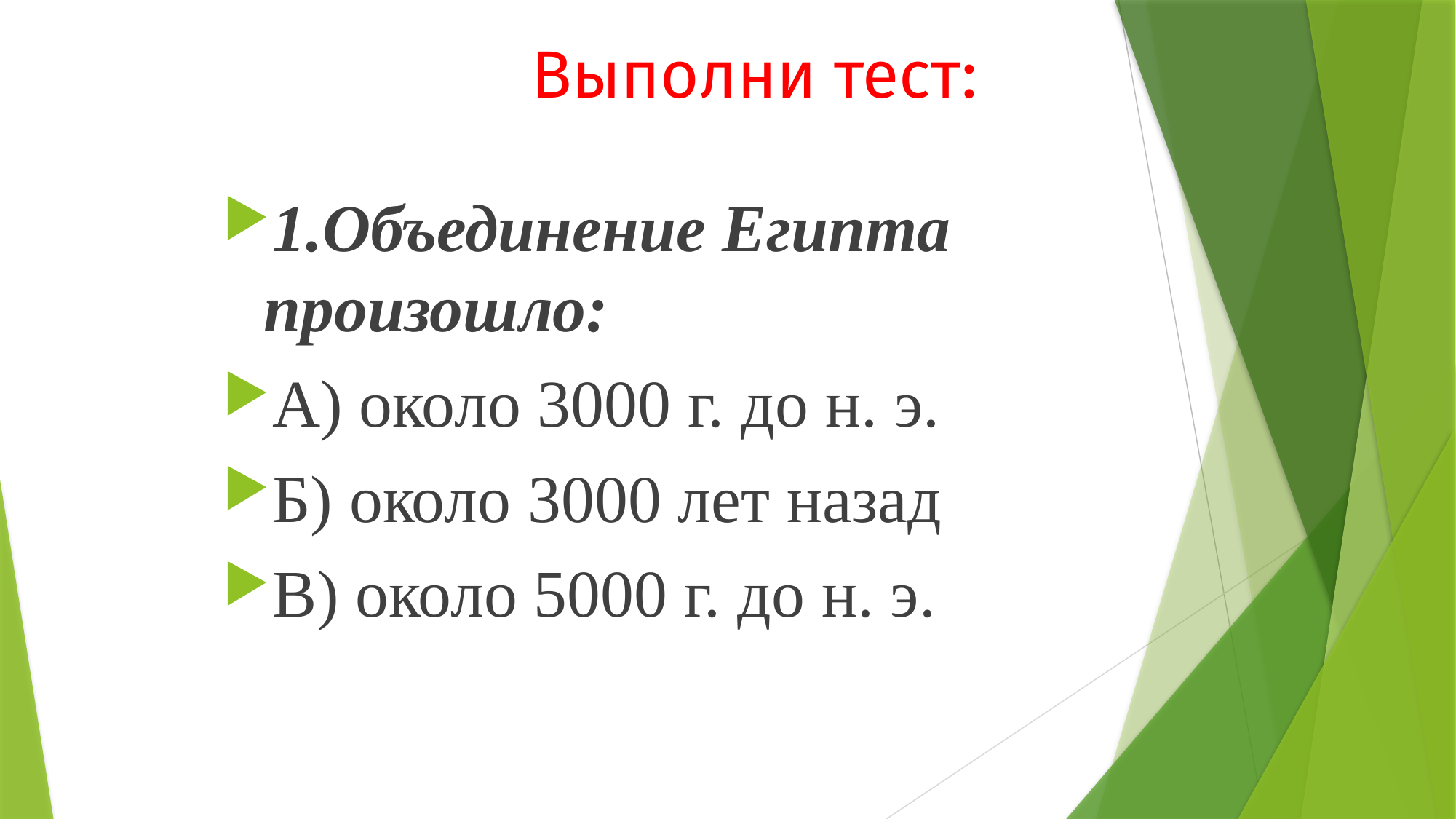

# Выполни тест:
1.Объединение Египта произошло:
А) около 3000 г. до н. э.
Б) около 3000 лет назад
В) около 5000 г. до н. э.